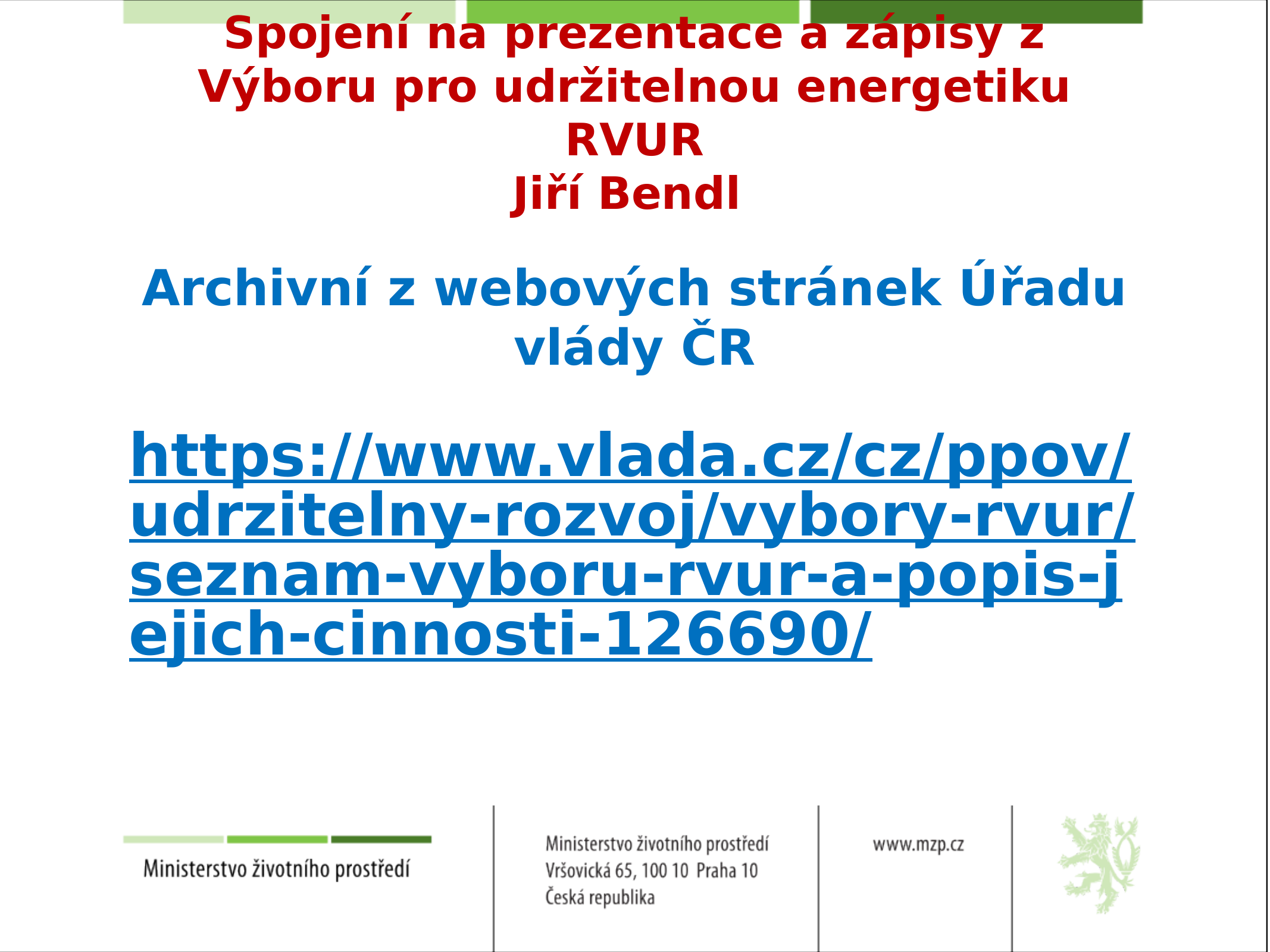

# Spojení na prezentace a zápisy z Výboru pro udržitelnou energetiku RVUR Jiří Bendl
Archivní z webových stránek Úřadu vlády ČR

https://www.vlada.cz/cz/ppov/udrzitelny-rozvoj/vybory-rvur/seznam-vyboru-rvur-a-popis-jejich-cinnosti-126690/